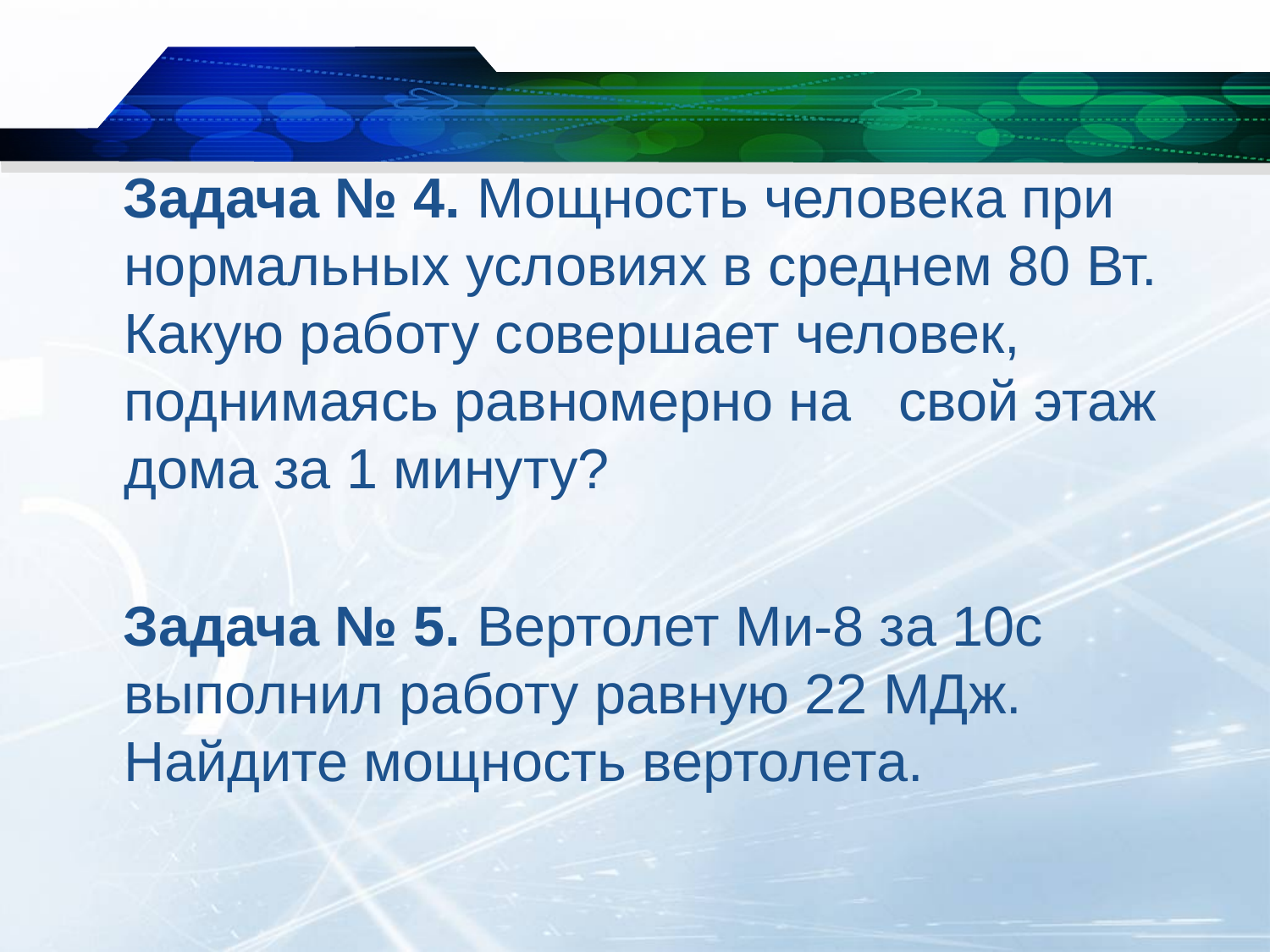

#
   Задача № 4. Мощность человека при нормальных условиях в среднем 80 Вт. Какую работу совершает человек, поднимаясь равномерно на   свой этаж дома за 1 минуту?

   Задача № 5. Вертолет Ми-8 за 10с выполнил работу равную 22 МДж. Найдите мощность вертолета.